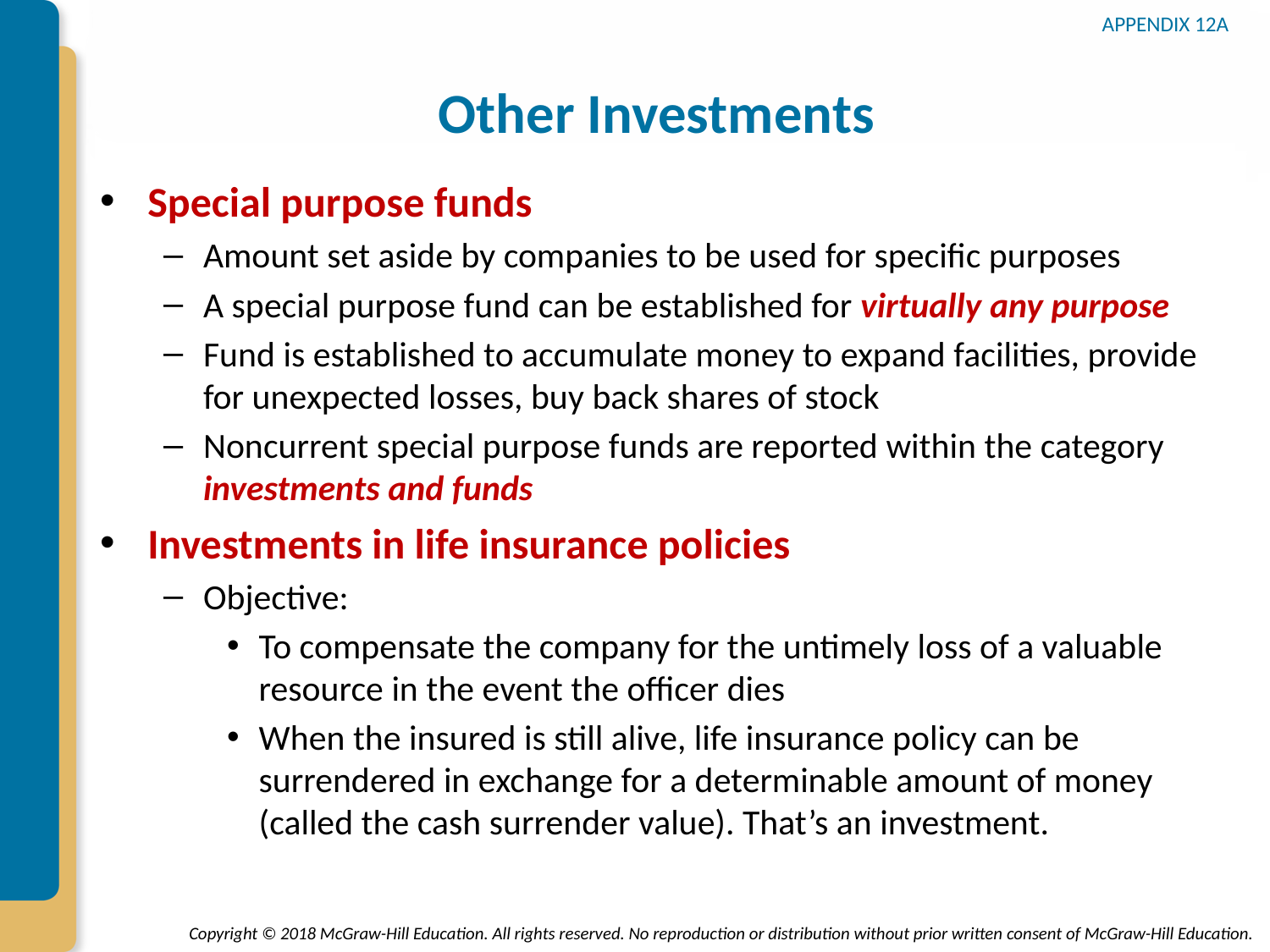

APPENDIX 12A
# Other Investments
Special purpose funds
Amount set aside by companies to be used for specific purposes
A special purpose fund can be established for virtually any purpose
Fund is established to accumulate money to expand facilities, provide for unexpected losses, buy back shares of stock
Noncurrent special purpose funds are reported within the category investments and funds
Investments in life insurance policies
Objective:
To compensate the company for the untimely loss of a valuable resource in the event the officer dies
When the insured is still alive, life insurance policy can be surrendered in exchange for a determinable amount of money (called the cash surrender value). That’s an investment.